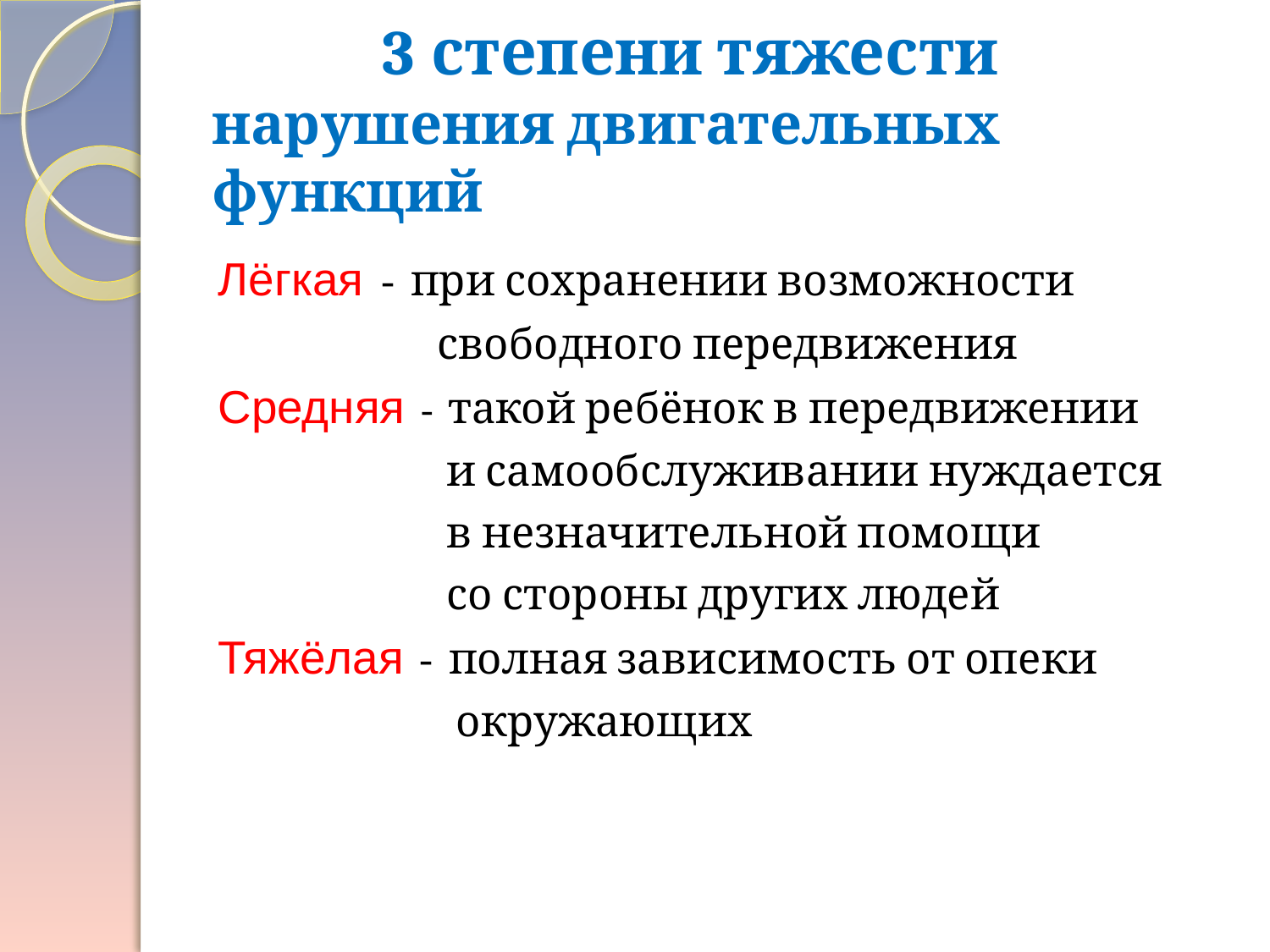

# 3 степени тяжести нарушения двигательных функций
Лёгкая - при сохранении возможности
                       свободного передвижения
Средняя - такой ребёнок в передвижении
                        и самообслуживании нуждается
                        в незначительной помощи
                        со стороны других людей
Тяжёлая - полная зависимость от опеки
                         окружающих